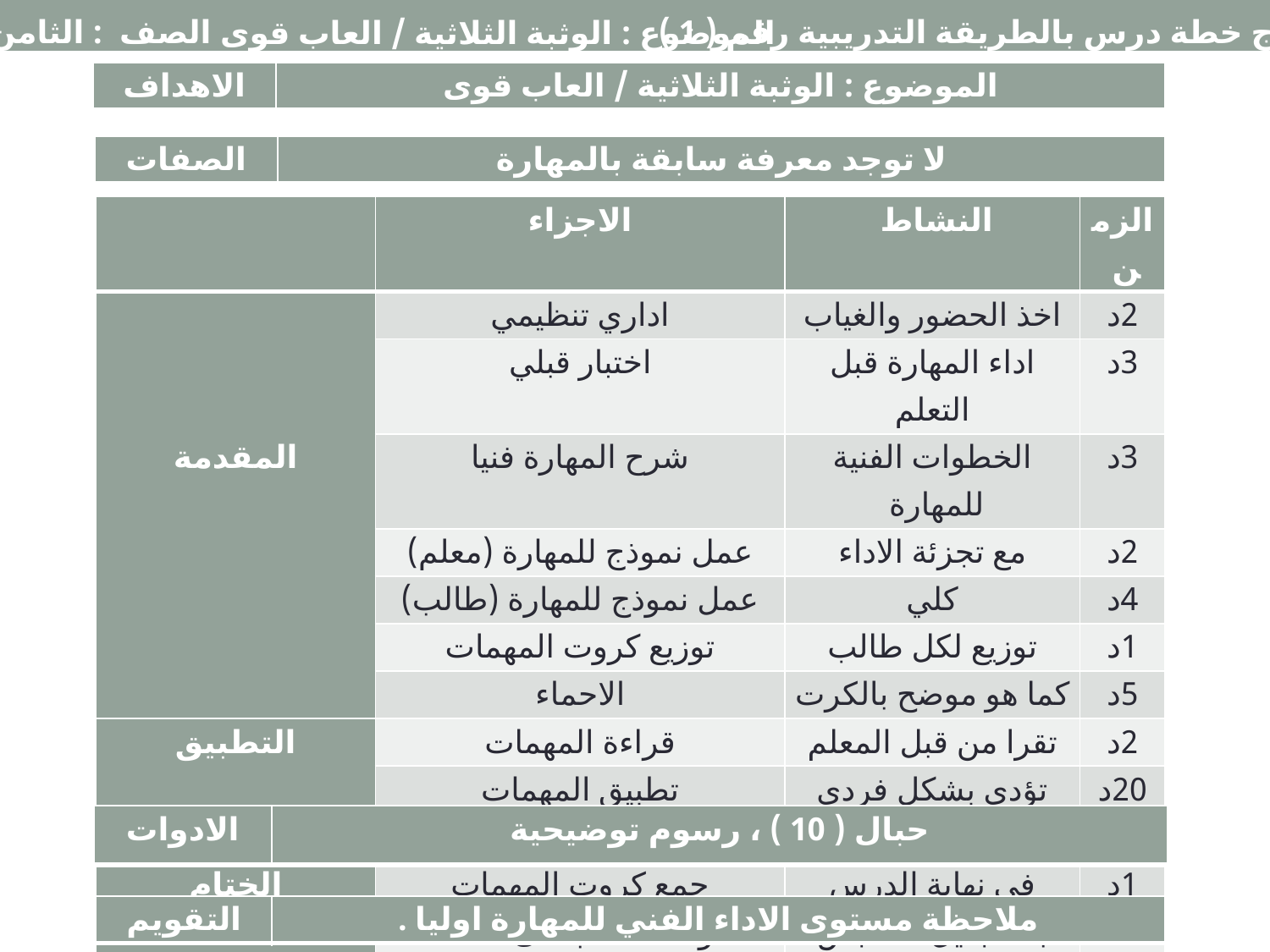

الصف  : الثامن
نموذج خطة درس بالطريقة التدريبية رقم ( 1 )
الموضوع : الوثبة الثلاثية / العاب قوى
| الاهداف | الموضوع : الوثبة الثلاثية / العاب قوى |
| --- | --- |
| الصفات | لا توجد معرفة سابقة بالمهارة |
| --- | --- |
|  | الاجزاء | النشاط | الزمن |
| --- | --- | --- | --- |
| المقدمة | اداري تنظيمي | اخذ الحضور والغياب | 2د |
|  | اختبار قبلي | اداء المهارة قبل التعلم | 3د |
|  | شرح المهارة فنيا | الخطوات الفنية للمهارة | 3د |
|  | عمل نموذج للمهارة (معلم) | مع تجزئة الاداء | 2د |
|  | عمل نموذج للمهارة (طالب) | كلي | 4د |
|  | توزيع كروت المهمات | توزيع لكل طالب | 1د |
|  | الاحماء | كما هو موضح بالكرت | 5د |
| التطبيق | قراءة المهمات | تقرا من قبل المعلم | 2د |
|  | تطبيق المهمات | تؤدى بشكل فردي | 20د |
| الختام | التغذية الراجعة | فردية وجماعية | 2د |
|  | جمع كروت المهمات | في نهاية الدرس | 1د |
|  | عودة الطلاب الى الصف | بعد تبديل الملابس | 2د |
| الادوات | حبال ( 10 ) ، رسوم توضيحية |
| --- | --- |
| التقويم | ملاحظة مستوى الاداء الفني للمهارة اوليا . |
| --- | --- |